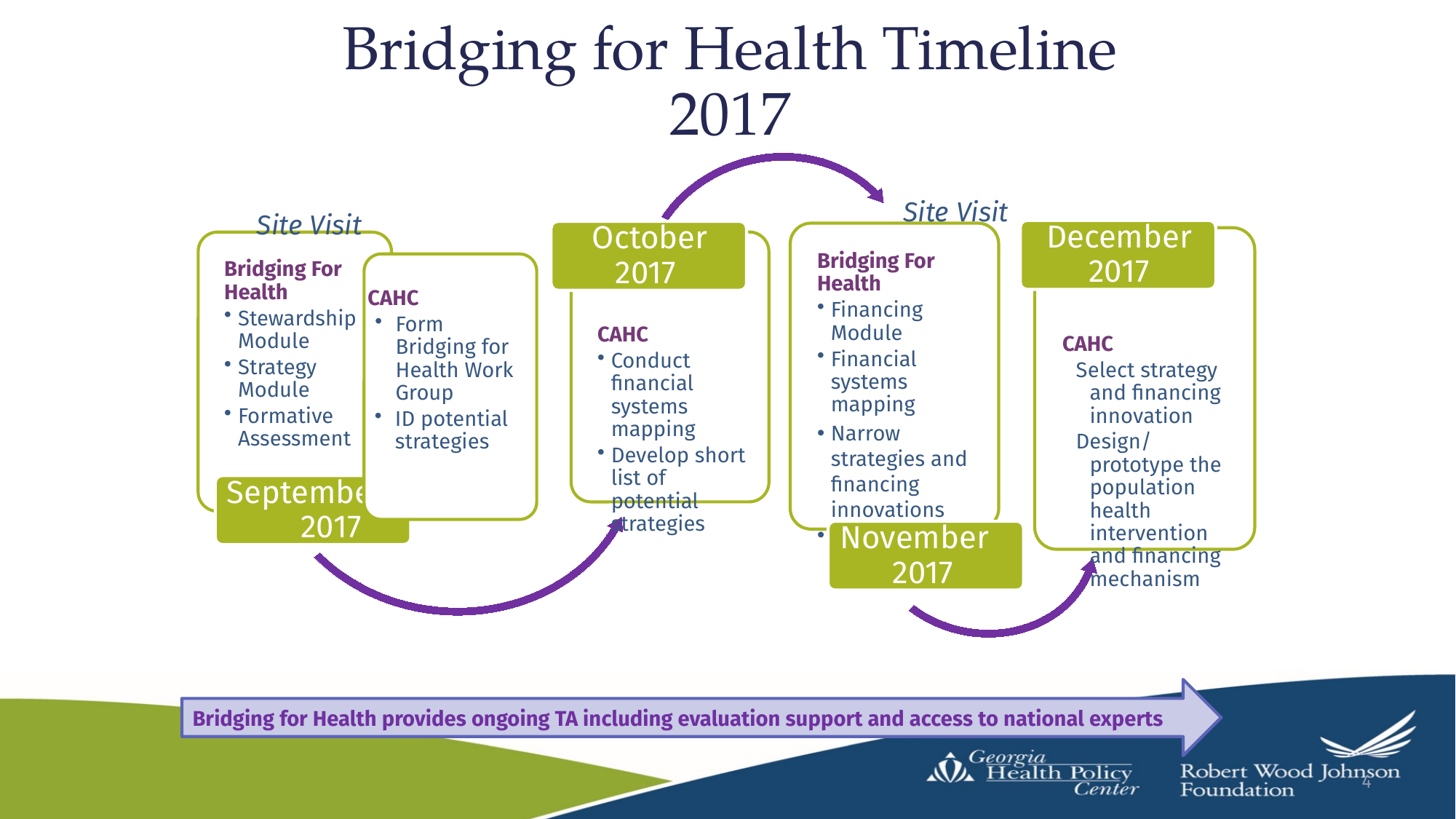

# Bridging for Health Timeline
2017
Site Visit
Bridging For Health
Stewardship Module
Strategy Module
Formative Assessment

September       2017
CAHC
Conduct financial systems mapping
Develop short list of potential strategies
October 2017
Bridging For Health
Financing Module
Financial systems mapping
Narrow strategies and financing innovations
Cross-Site Webinar
November    2017
CAHC
Select strategy and financing innovation
Design/ prototype the population health intervention and financing mechanism
December 2017

CAHC
Form Bridging for Health Work Group
ID potential strategies

Site Visit
Bridging for Health provides ongoing TA including evaluation support and access to national experts
4